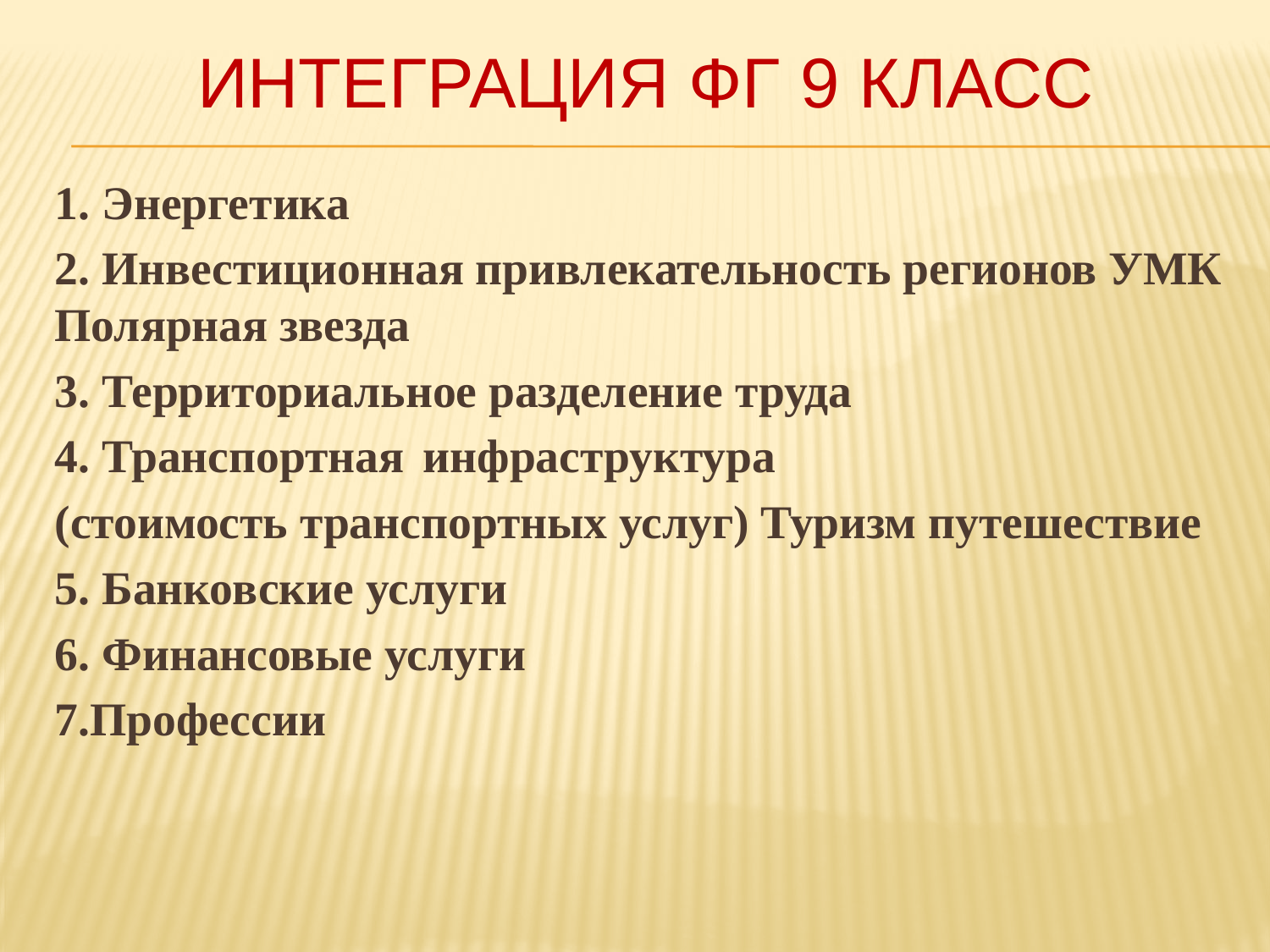

# Интеграция ФГ 9 класс
1. Энергетика
2. Инвестиционная привлекательность регионов УМК Полярная звезда
3. Территориальное разделение труда
4. Транспортная	инфраструктура
(стоимость транспортных услуг) Туризм путешествие
5. Банковские услуги
6. Финансовые услуги
7.Профессии